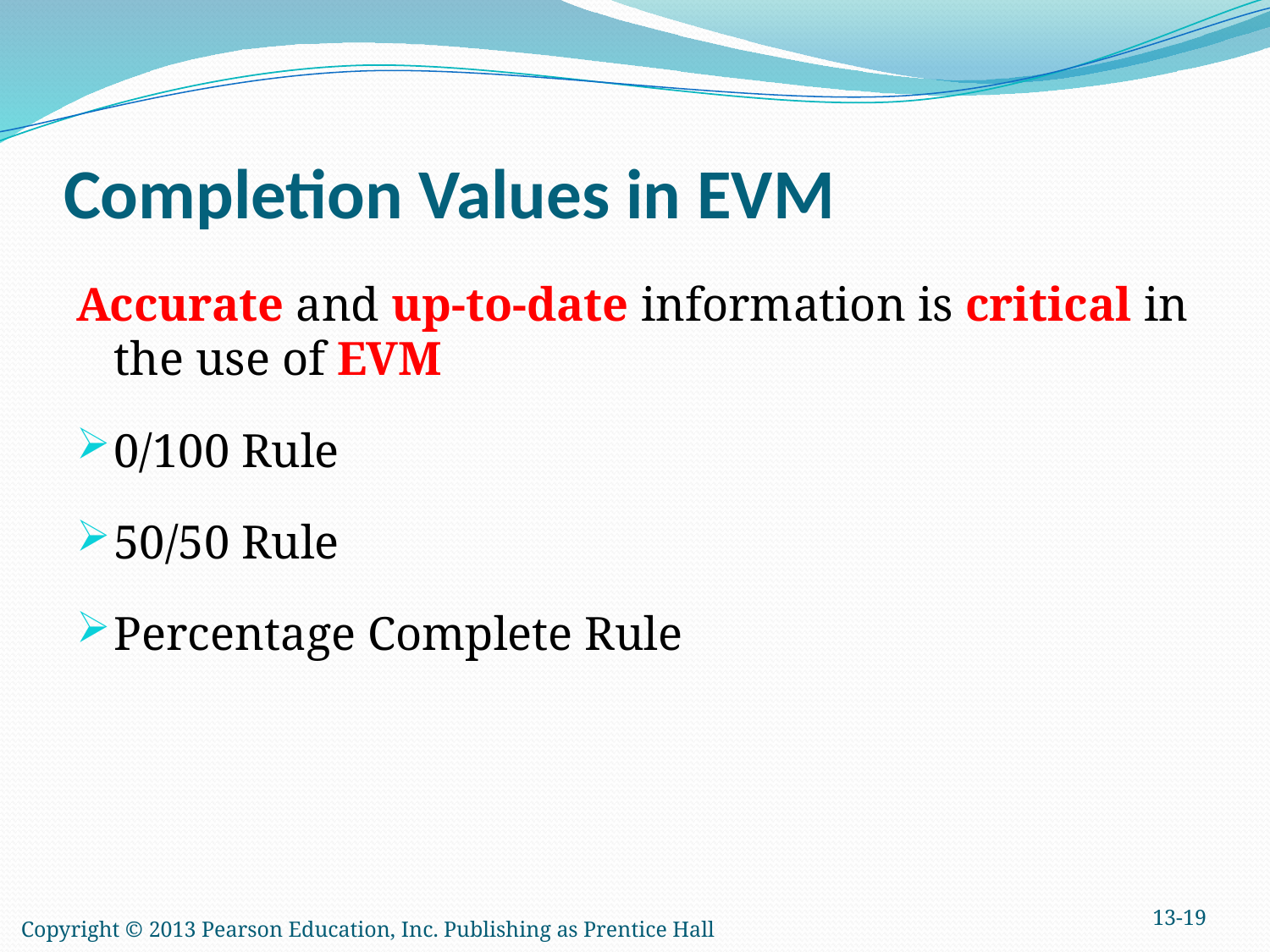

# Completion Values in EVM
Accurate and up-to-date information is critical in the use of EVM
0/100 Rule
50/50 Rule
Percentage Complete Rule

13-19